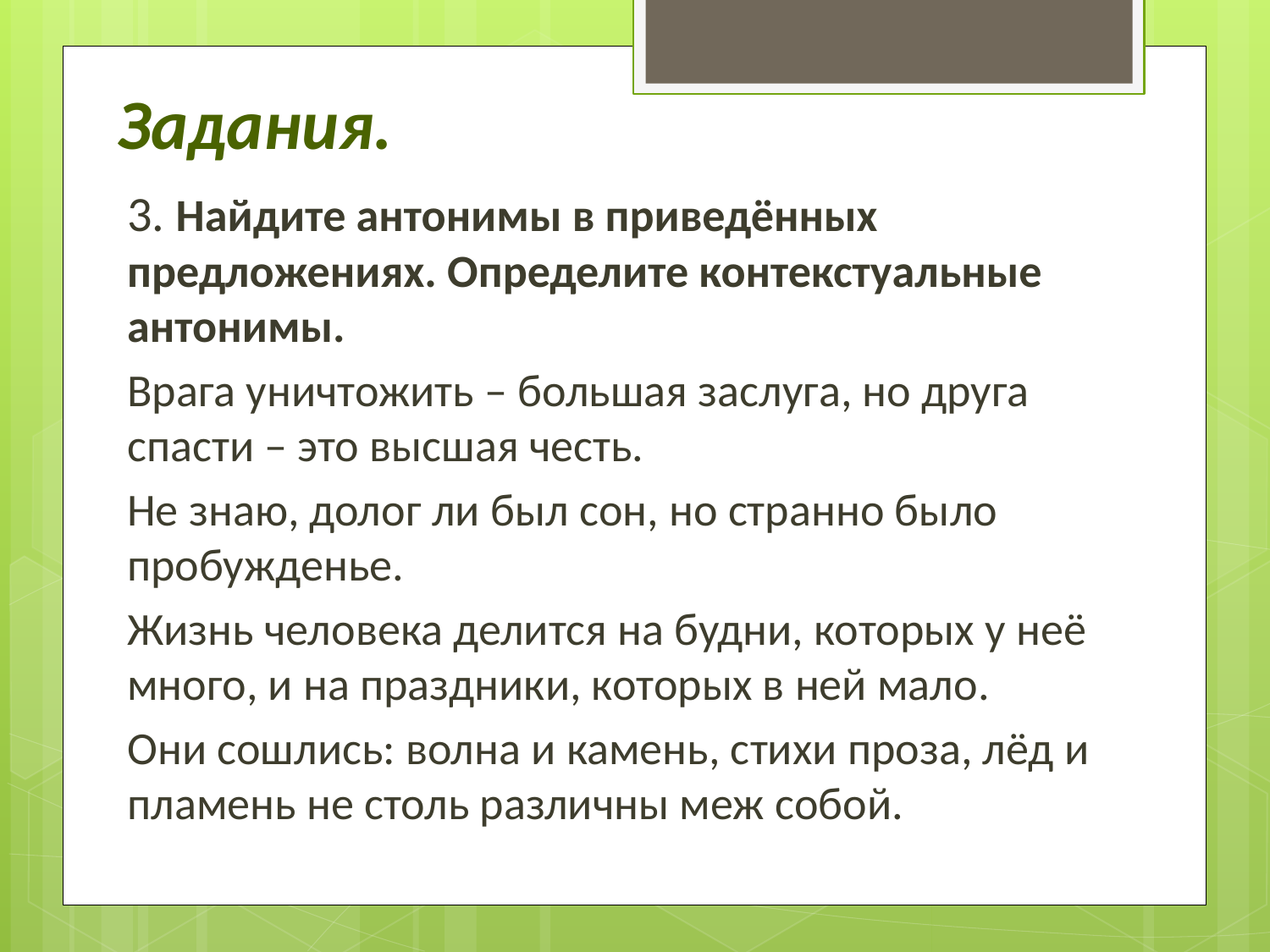

# Задания.
3. Найдите антонимы в приведённых предложениях. Определите контекстуальные антонимы.
Врага уничтожить – большая заслуга, но друга спасти – это высшая честь.
Не знаю, долог ли был сон, но странно было пробужденье.
Жизнь человека делится на будни, которых у неё много, и на праздники, которых в ней мало.
Они сошлись: волна и камень, стихи проза, лёд и пламень не столь различны меж собой.